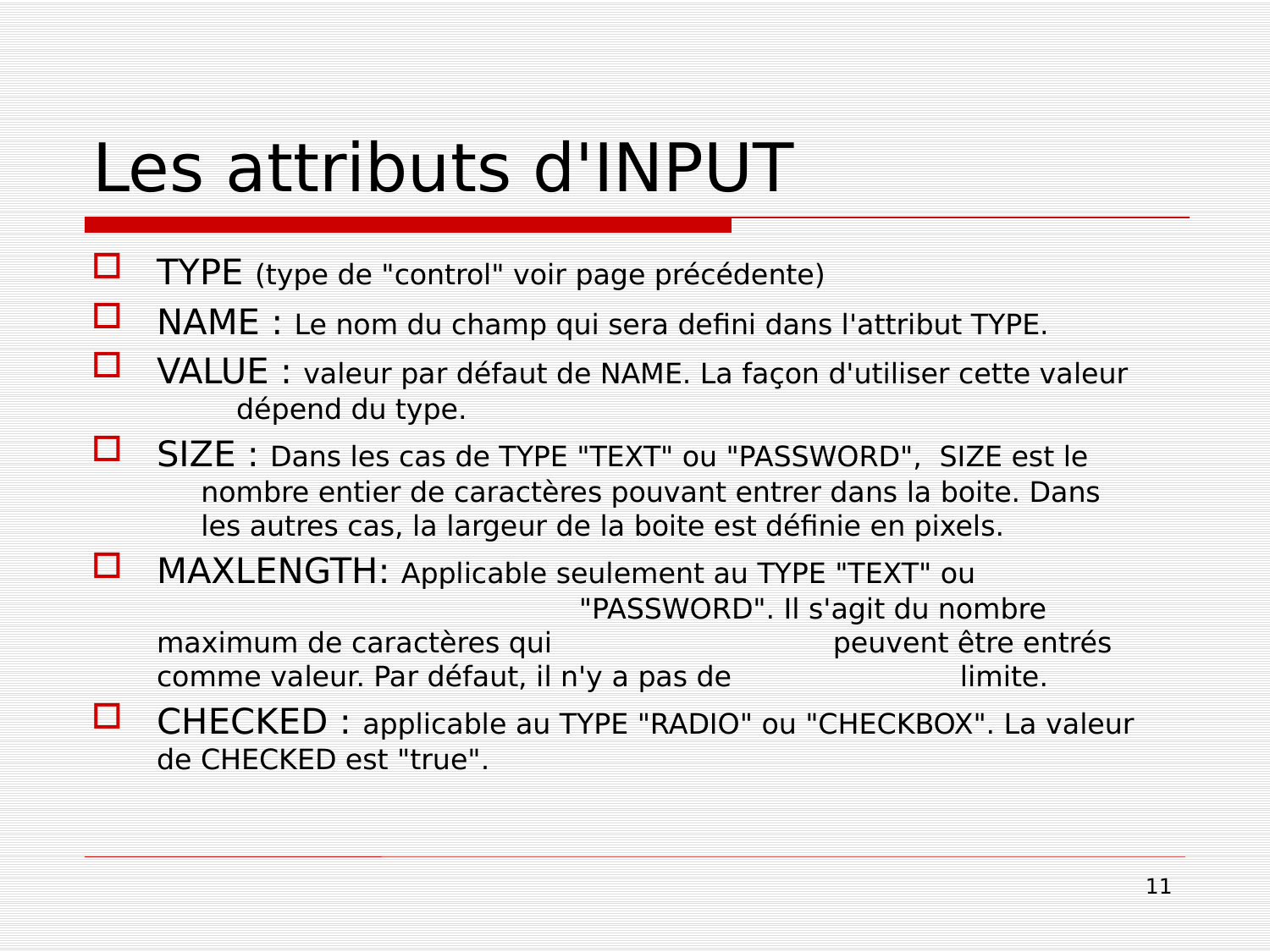

# Les attributs d'INPUT
TYPE (type de "control" voir page précédente)
NAME : Le nom du champ qui sera defini dans l'attribut TYPE.
VALUE : valeur par défaut de NAME. La façon d'utiliser cette valeur 	          dépend du type.
SIZE : Dans les cas de TYPE "TEXT" ou "PASSWORD",  SIZE est le  	      nombre entier de caractères pouvant entrer dans la boite. Dans	      les autres cas, la largeur de la boite est définie en pixels.
MAXLENGTH: Applicable seulement au TYPE "TEXT" ou  	   	                    	                   "PASSWORD". Il s'agit du nombre maximum de caractères qui 	                   peuvent être entrés comme valeur. Par défaut, il n'y a pas de  	                   limite.
CHECKED : applicable au TYPE "RADIO" ou "CHECKBOX". La valeur de CHECKED est "true".
11